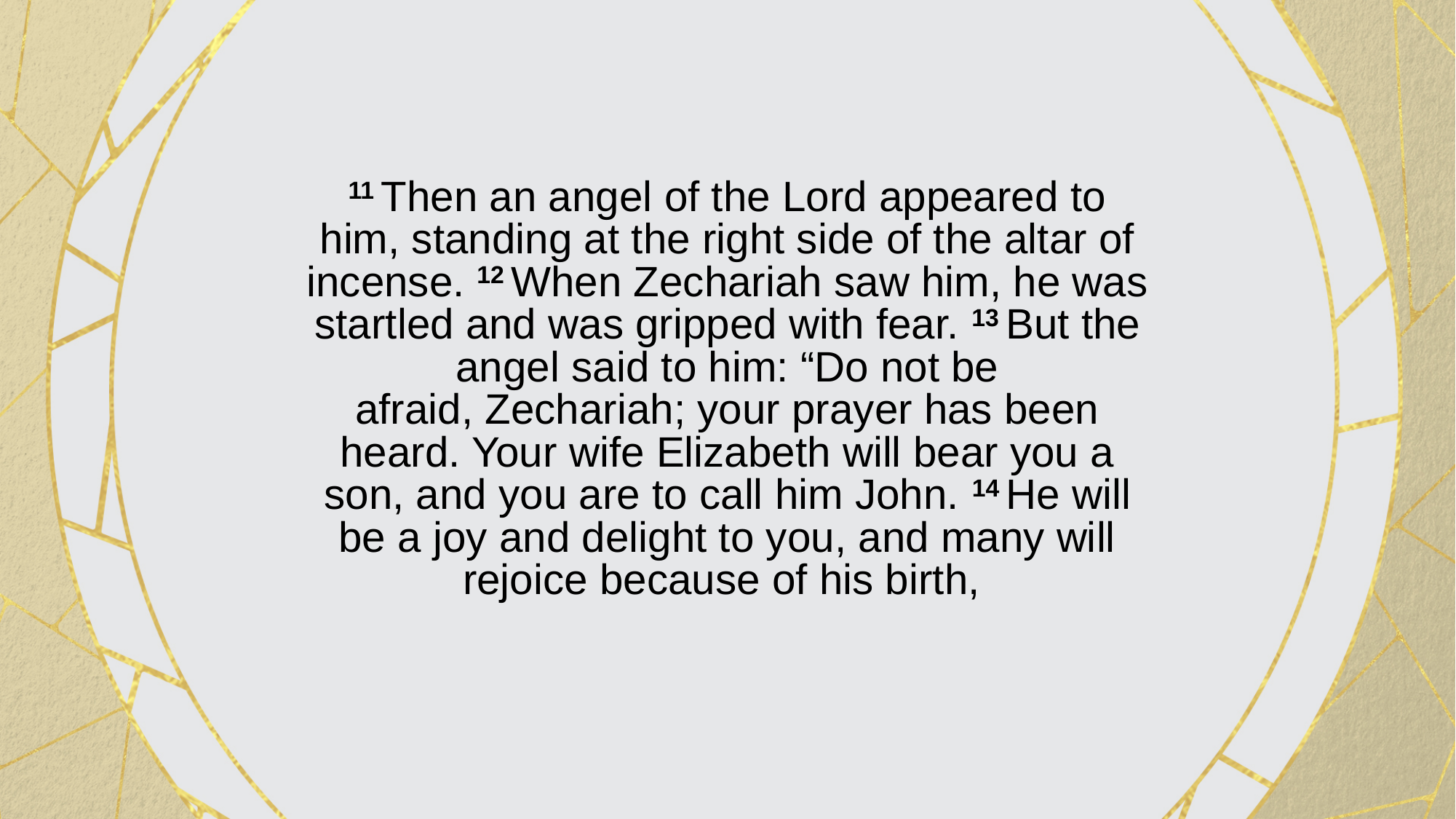

11 Then an angel of the Lord appeared to him, standing at the right side of the altar of incense. 12 When Zechariah saw him, he was startled and was gripped with fear. 13 But the angel said to him: “Do not be afraid, Zechariah; your prayer has been heard. Your wife Elizabeth will bear you a son, and you are to call him John. 14 He will be a joy and delight to you, and many will rejoice because of his birth,